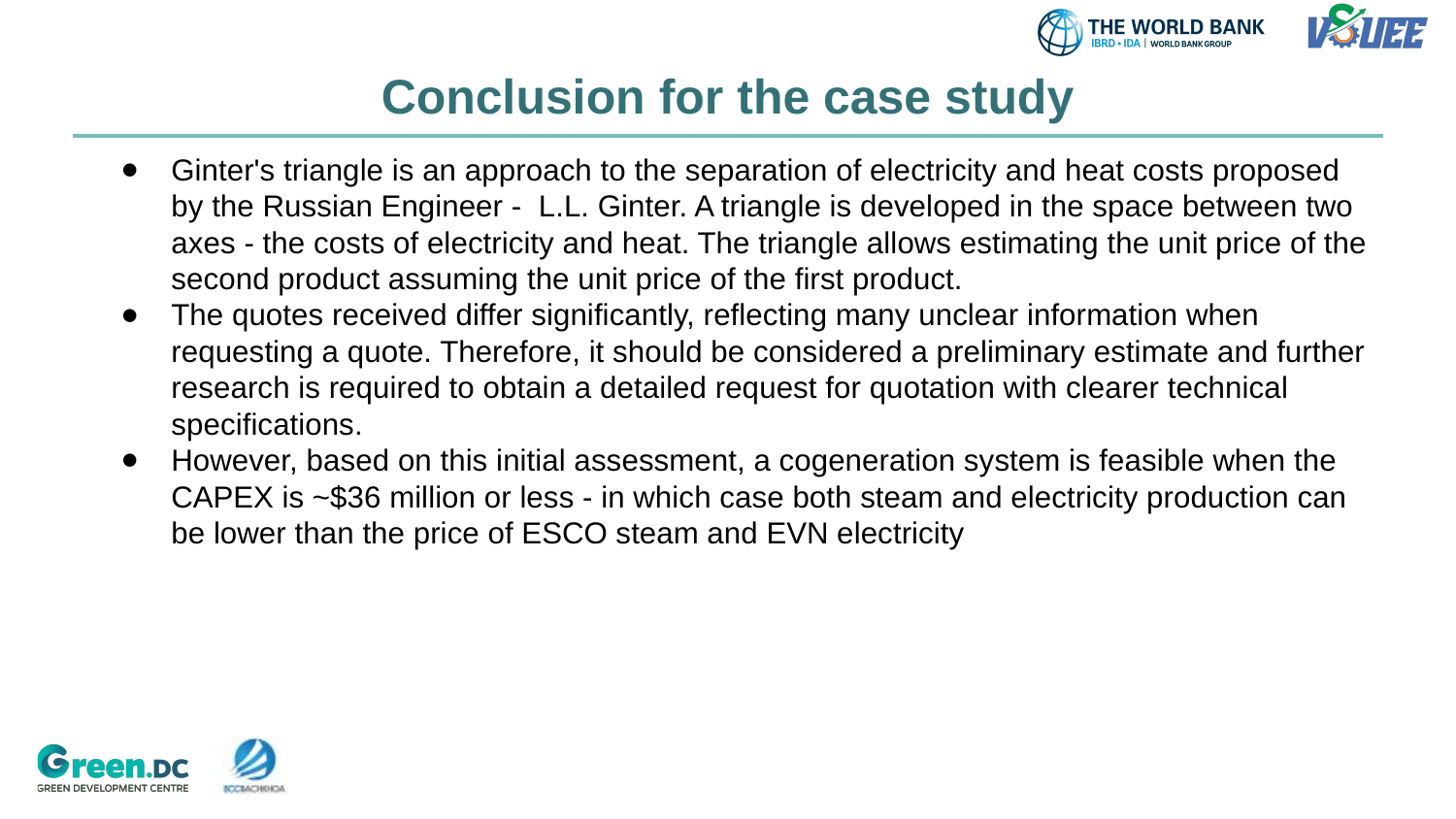

# Conclusion for the case study
Ginter's triangle is an approach to the separation of electricity and heat costs proposed by the Russian Engineer -  L.L. Ginter. A triangle is developed in the space between two axes - the costs of electricity and heat. The triangle allows estimating the unit price of the second product assuming the unit price of the first product.
The quotes received differ significantly, reflecting many unclear information when requesting a quote. Therefore, it should be considered a preliminary estimate and further research is required to obtain a detailed request for quotation with clearer technical specifications.
However, based on this initial assessment, a cogeneration system is feasible when the CAPEX is ~$36 million or less - in which case both steam and electricity production can be lower than the price of ESCO steam and EVN electricity